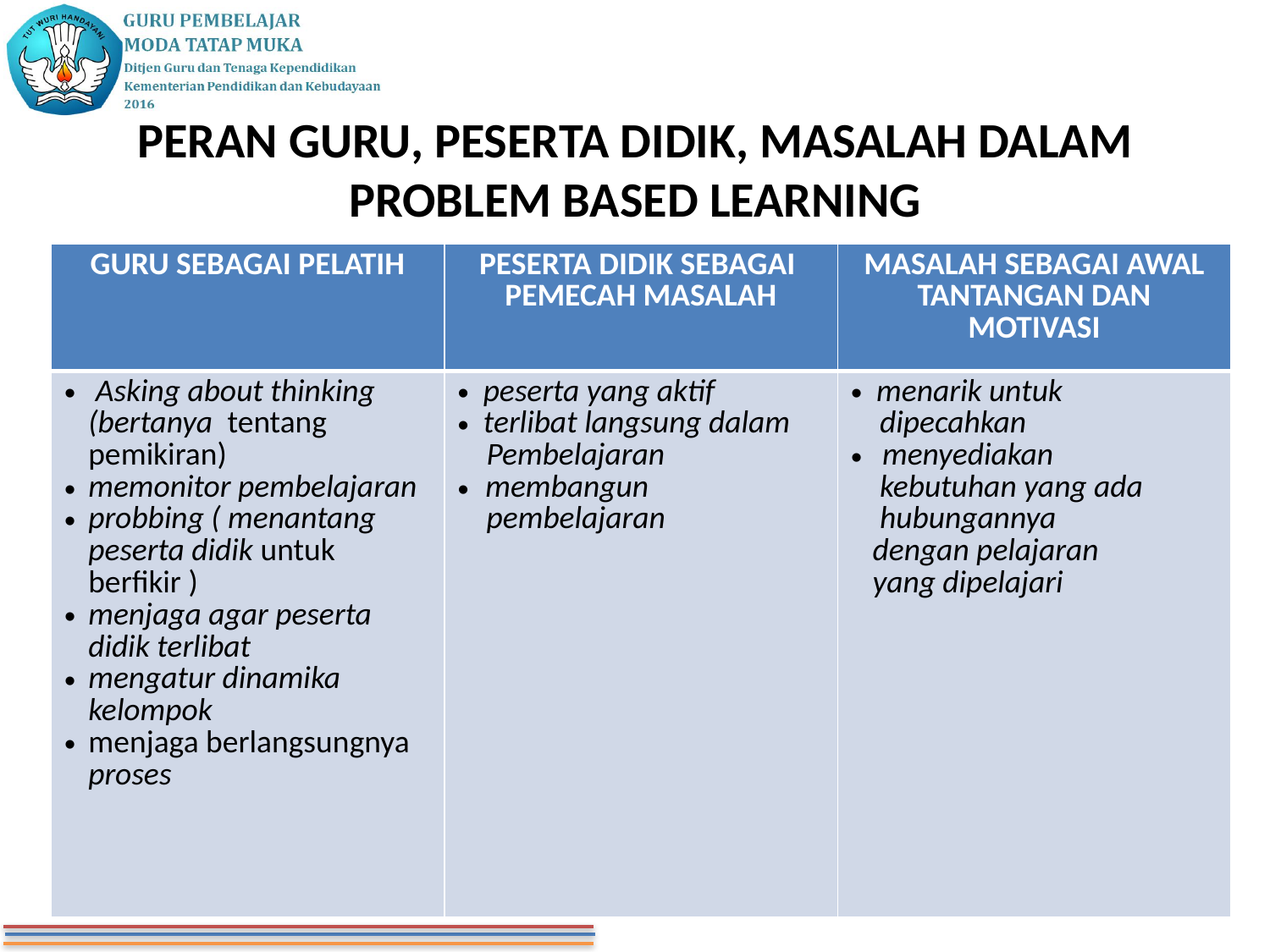

# PERAN GURU, PESERTA DIDIK, MASALAH DALAM PROBLEM BASED LEARNING
| GURU SEBAGAI PELATIH | PESERTA DIDIK SEBAGAI PEMECAH MASALAH | MASALAH SEBAGAI AWAL TANTANGAN DAN MOTIVASI |
| --- | --- | --- |
| Asking about thinking (bertanya tentang pemikiran) memonitor pembelajaran probbing ( menantang peserta didik untuk berfikir ) menjaga agar peserta didik terlibat mengatur dinamika kelompok menjaga berlangsungnya proses | peserta yang aktif terlibat langsung dalam Pembelajaran membangun pembelajaran | menarik untuk dipecahkan menyediakan kebutuhan yang ada hubungannya dengan pelajaran yang dipelajari |